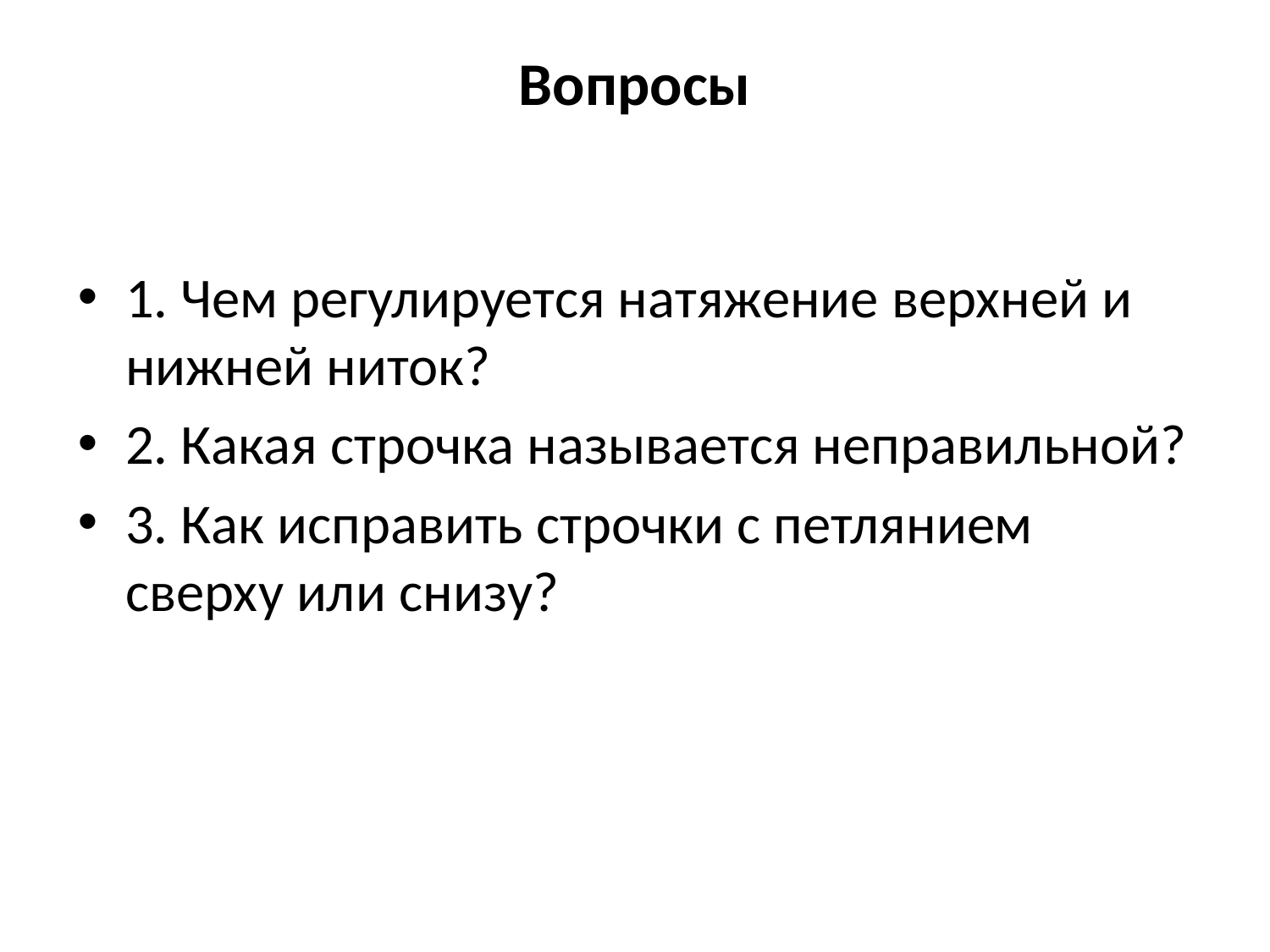

# Вопросы

1. Чем регулируется натяжение верхней и нижней ниток?
2. Какая строчка называется неправильной?
3. Как исправить строчки с петлянием сверху или снизу?